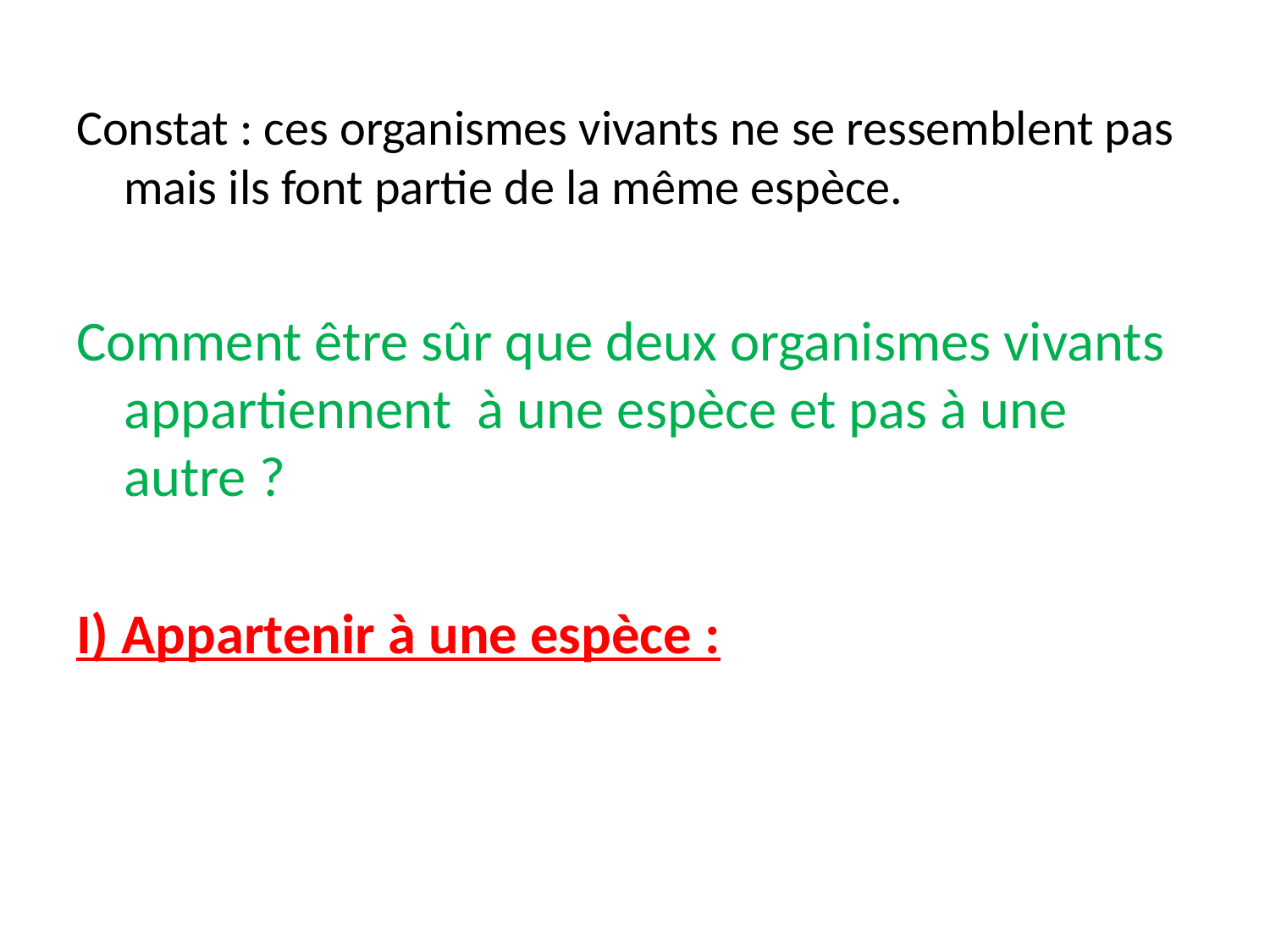

Constat : ces organismes vivants ne se ressemblent pas mais ils font partie de la même espèce.

Comment être sûr que deux organismes vivants appartiennent  à une espèce et pas à une autre ?

I) Appartenir à une espèce :